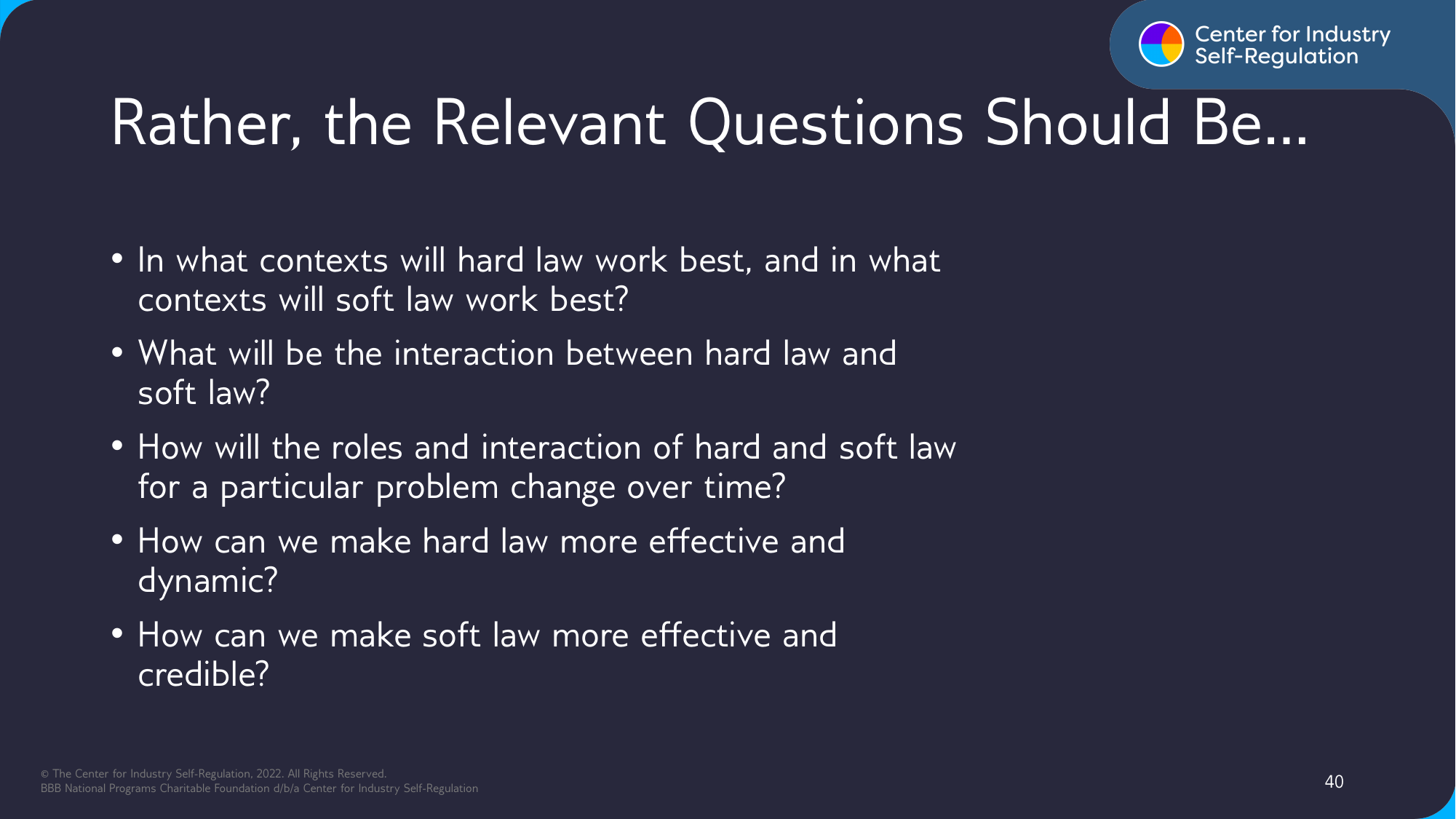

# Rather, the Relevant Questions Should Be…
In what contexts will hard law work best, and in what contexts will soft law work best?
What will be the interaction between hard law and soft law?
How will the roles and interaction of hard and soft law for a particular problem change over time?
How can we make hard law more effective and dynamic?
How can we make soft law more effective and credible?

40